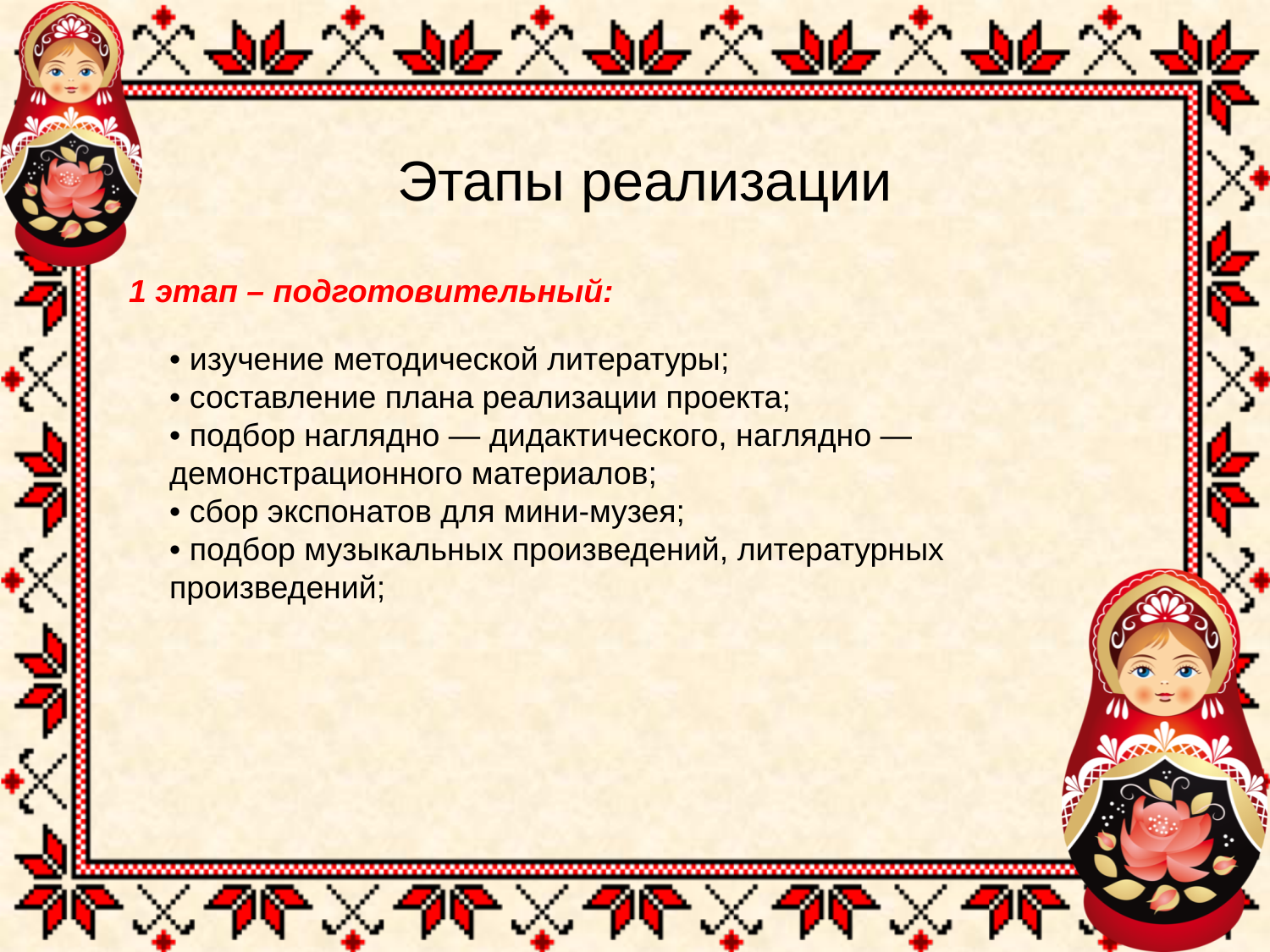

# Этапы реализации

 1 этап – подготовительный:
• изучение методической литературы;
• составление плана реализации проекта;
• подбор наглядно — дидактического, наглядно — демонстрационного материалов;
• сбор экспонатов для мини-музея;
• подбор музыкальных произведений, литературных произведений;